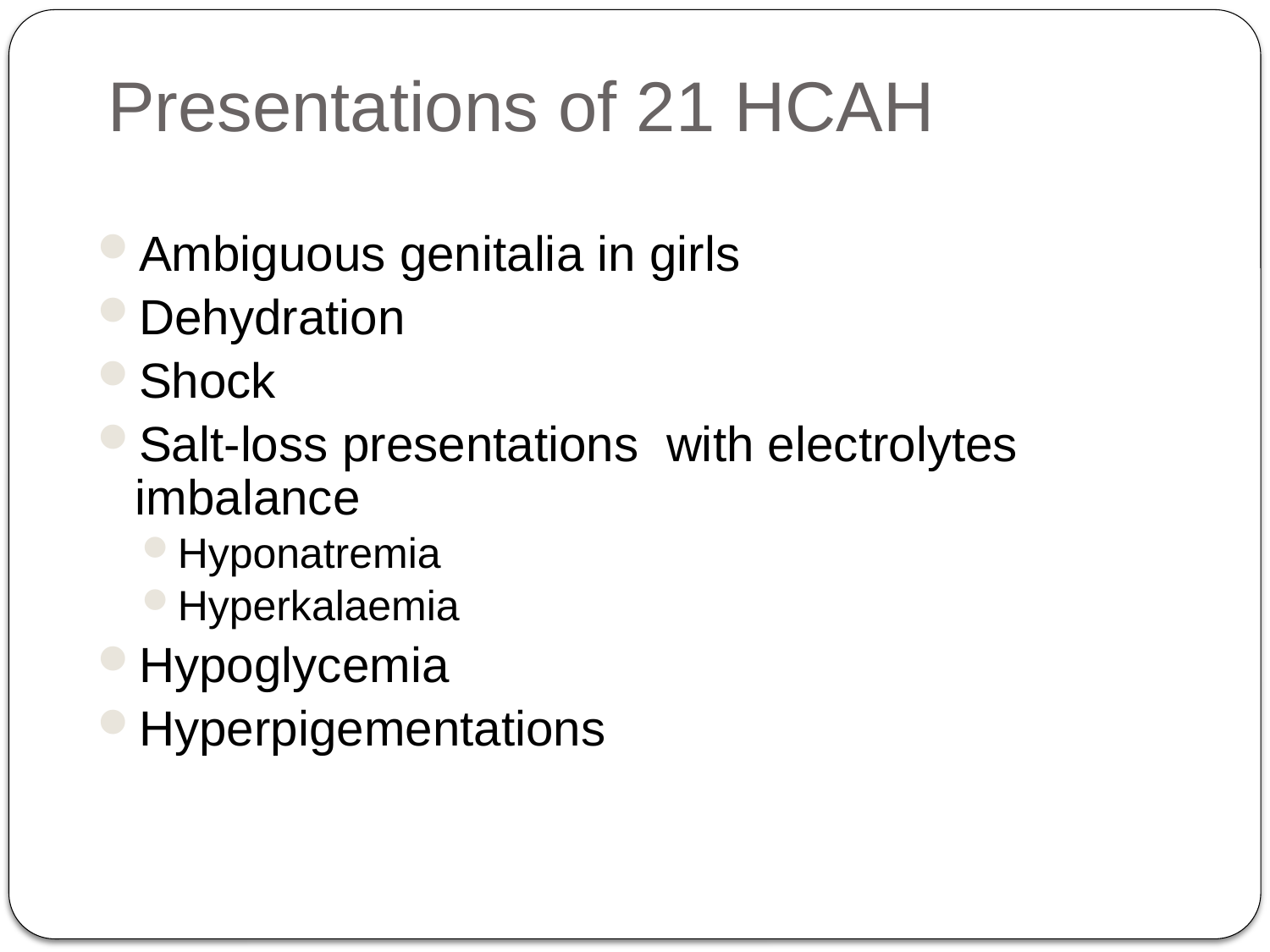

# Presentations of 21 HCAH
Ambiguous genitalia in girls
Dehydration
Shock
Salt-loss presentations  with electrolytes imbalance
Hyponatremia
Hyperkalaemia
Hypoglycemia
Hyperpigementations